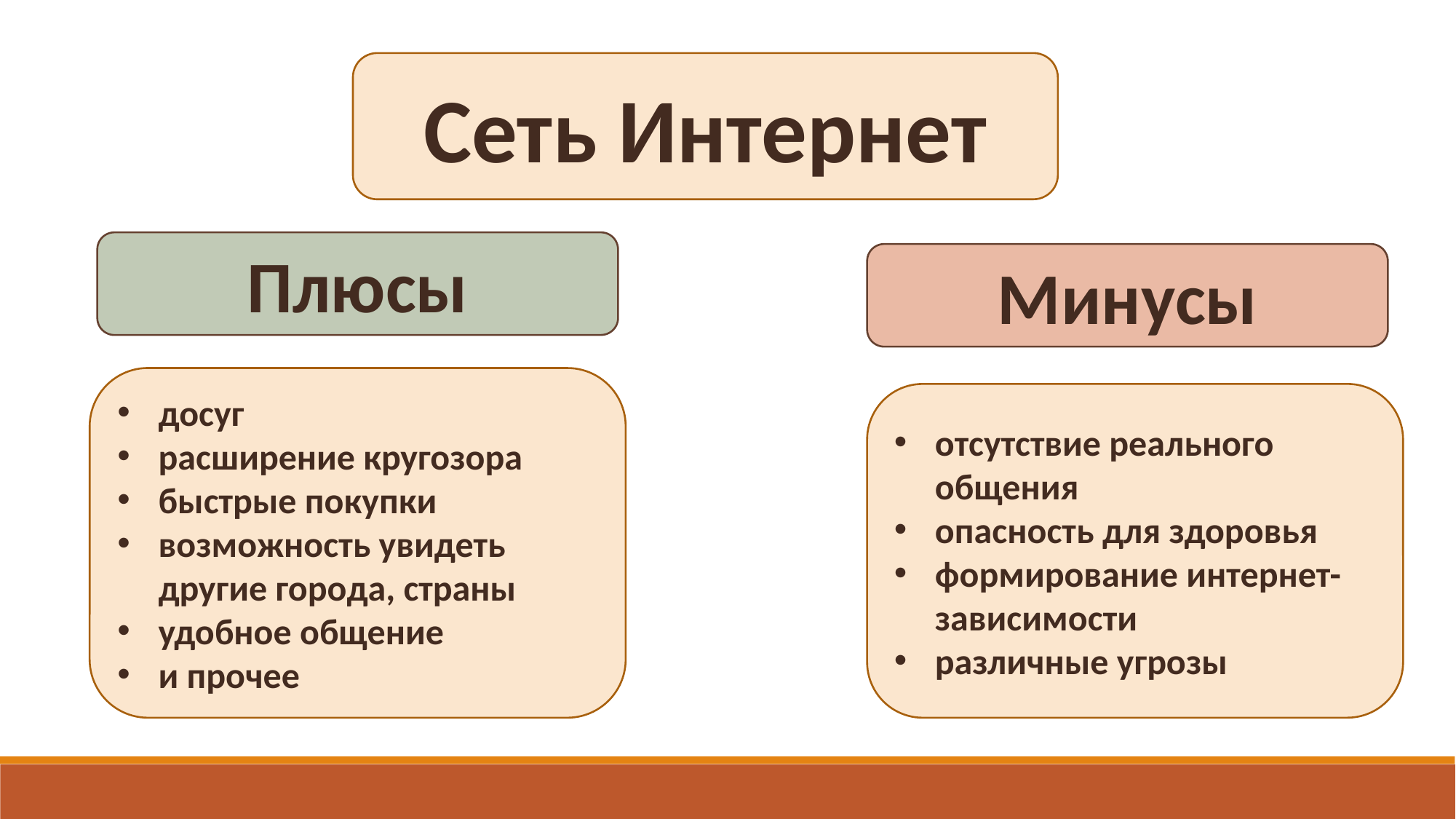

Сеть Интернет
Плюсы
Минусы
досуг
расширение кругозора
быстрые покупки
возможность увидеть другие города, страны
удобное общение
и прочее
отсутствие реального общения
опасность для здоровья
формирование интернет-зависимости
различные угрозы